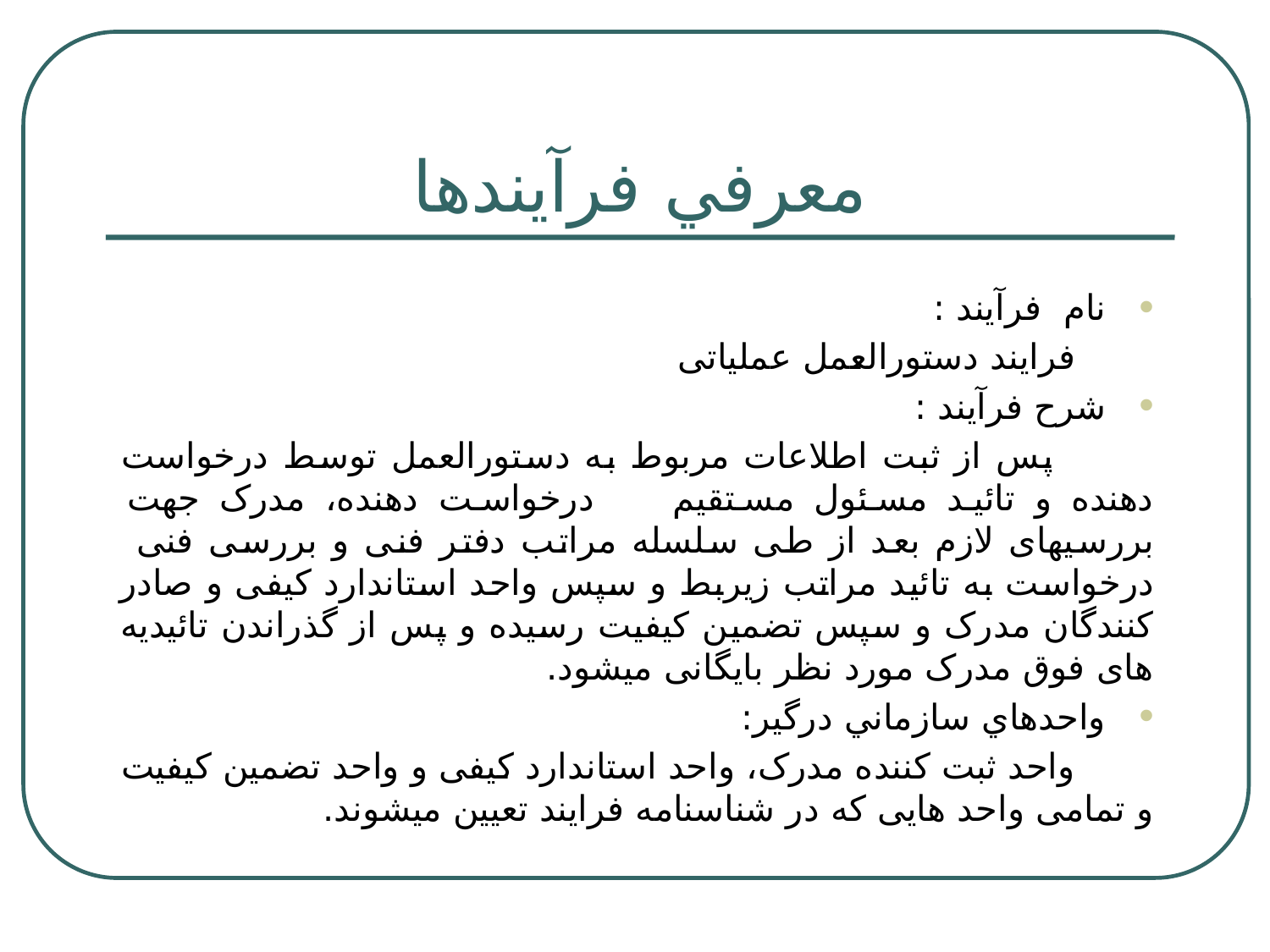

# معرفي فرآيندها
نام  فرآيند :
       فرایند دستورالعمل عملیاتی
شرح فرآيند :
       پس از ثبت اطلاعات مربوط به دستورالعمل توسط درخواست دهنده و تائید مسئول مستقیم    درخواست دهنده، مدرک جهت بررسیهای لازم بعد از طی سلسله مراتب دفتر فنی و بررسی فنی  درخواست به تائید مراتب زیربط و سپس واحد استاندارد کیفی و صادر کنندگان مدرک و سپس تضمین کیفیت رسیده و پس از گذراندن تائیدیه های فوق مدرک مورد نظر بایگانی میشود.
واحدهاي سازماني درگير:
       واحد ثبت کننده مدرک، واحد استاندارد کیفی و واحد تضمین کیفیت و تمامی واحد هایی که در شناسنامه فرایند تعیین میشوند.